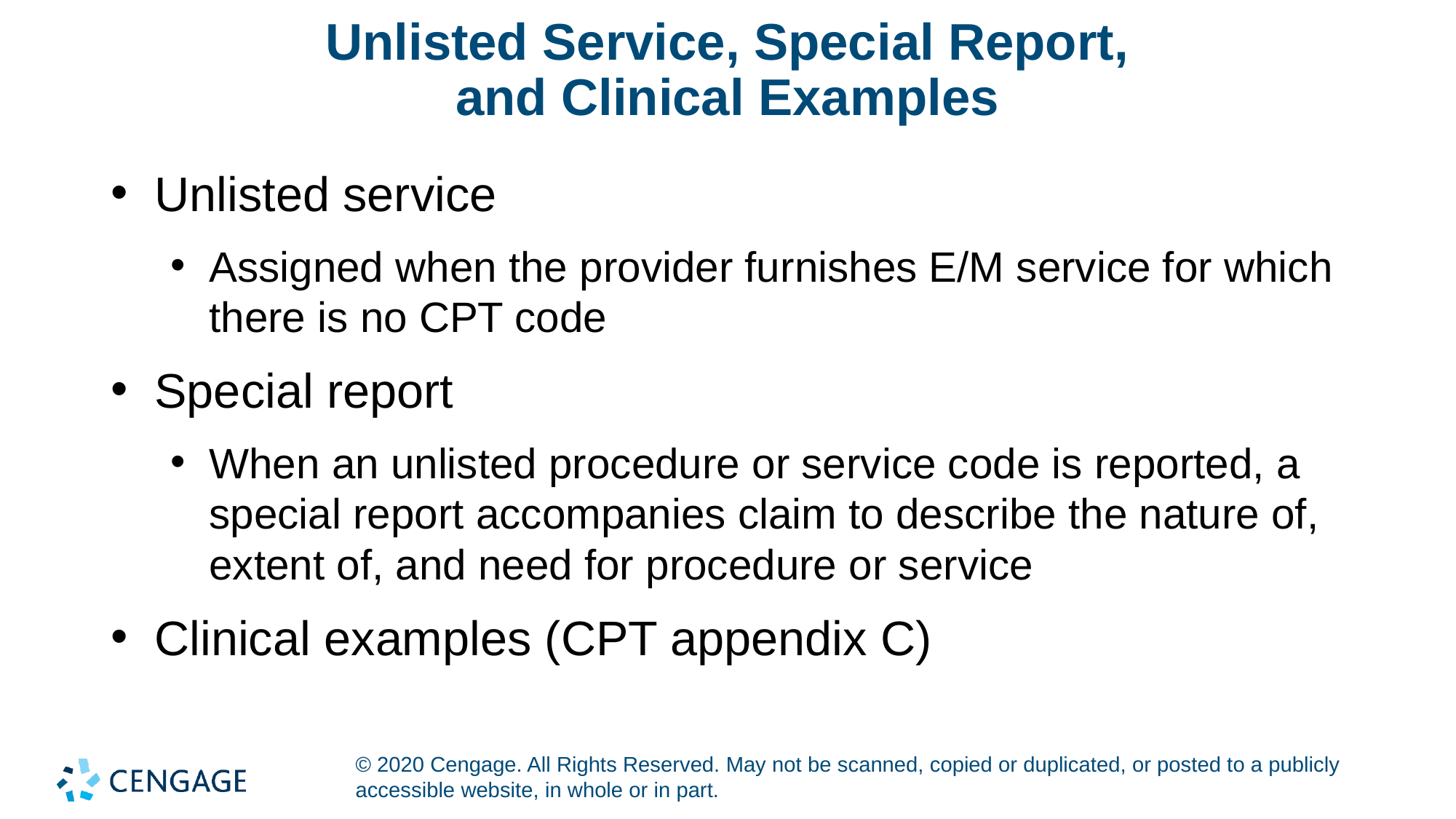

# Unlisted Service, Special Report, and Clinical Examples
Unlisted service
Assigned when the provider furnishes E/M service for which there is no CPT code
Special report
When an unlisted procedure or service code is reported, a special report accompanies claim to describe the nature of, extent of, and need for procedure or service
Clinical examples (CPT appendix C)